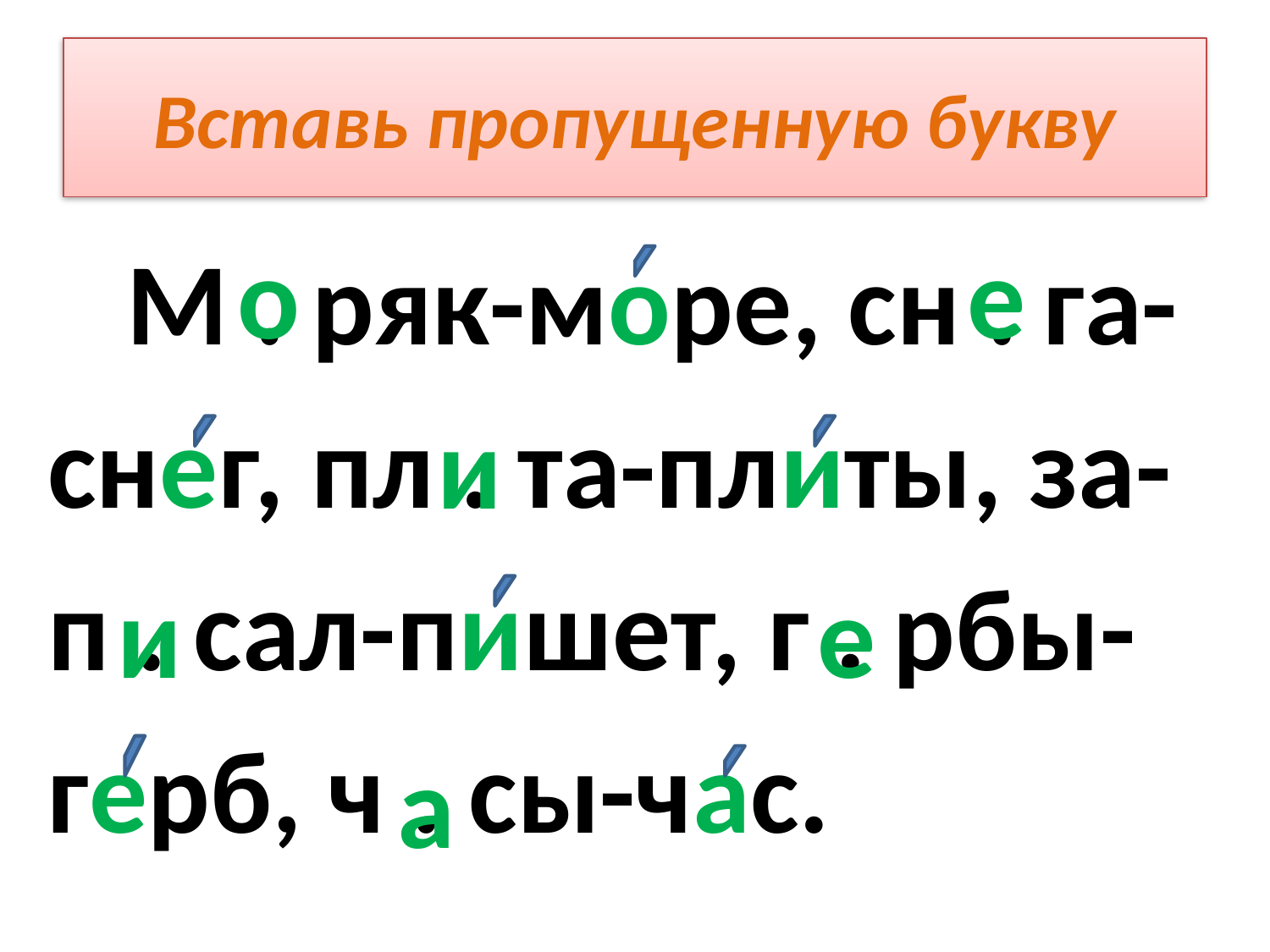

# Вставь пропущенную букву
о
е
   М . ряк-море, сн . га-
снег, пл . та-плиты, за-
п . сал-пишет, г . рбы-
герб, ч . сы-час.

и

и
е

а